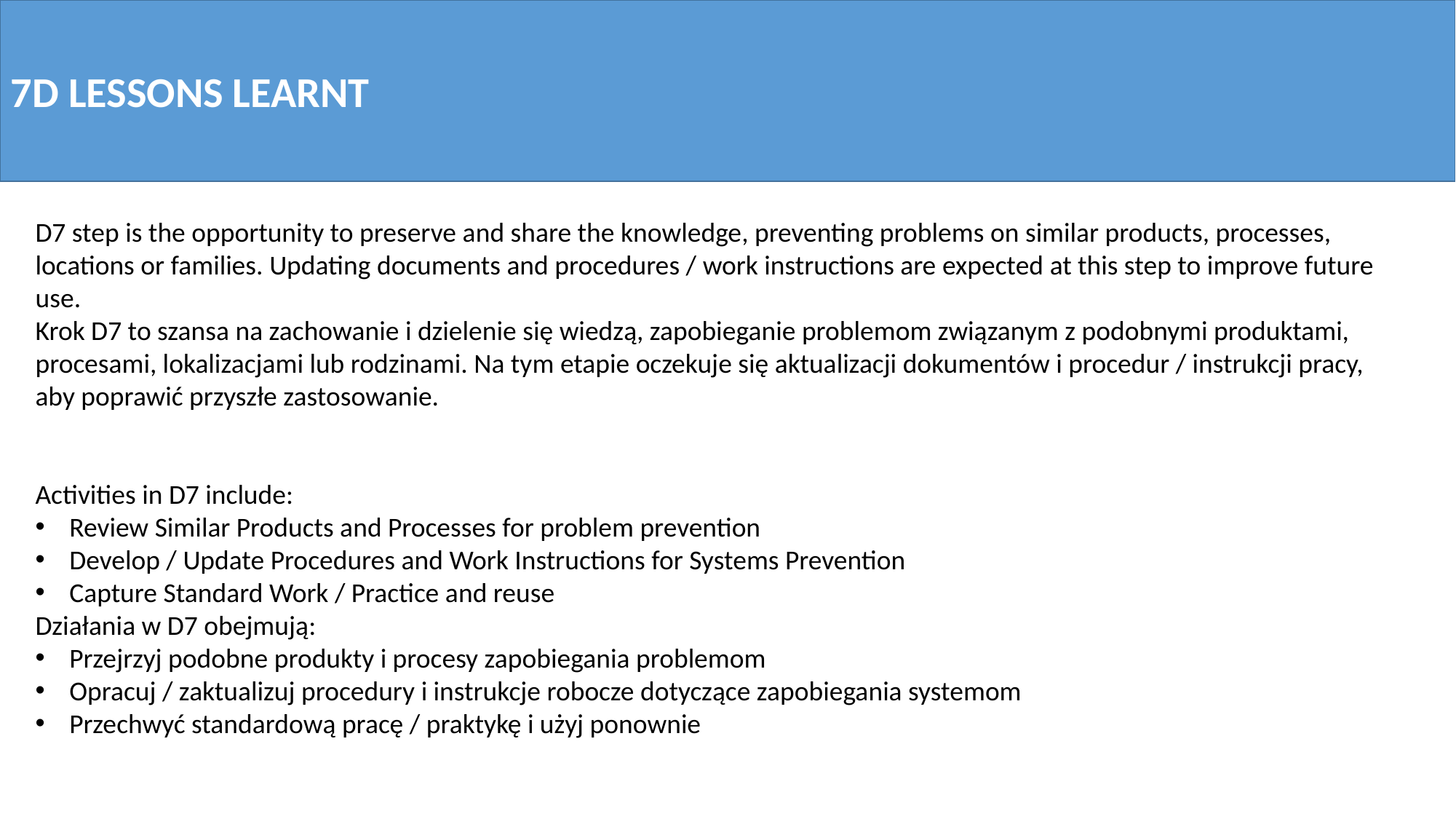

7D LESSONS LEARNT
D7 step is the opportunity to preserve and share the knowledge, preventing problems on similar products, processes, locations or families. Updating documents and procedures / work instructions are expected at this step to improve future use.
Krok D7 to szansa na zachowanie i dzielenie się wiedzą, zapobieganie problemom związanym z podobnymi produktami, procesami, lokalizacjami lub rodzinami. Na tym etapie oczekuje się aktualizacji dokumentów i procedur / instrukcji pracy, aby poprawić przyszłe zastosowanie.

Activities in D7 include:
Review Similar Products and Processes for problem prevention
Develop / Update Procedures and Work Instructions for Systems Prevention
Capture Standard Work / Practice and reuse
Działania w D7 obejmują:
Przejrzyj podobne produkty i procesy zapobiegania problemom
Opracuj / zaktualizuj procedury i instrukcje robocze dotyczące zapobiegania systemom
Przechwyć standardową pracę / praktykę i użyj ponownie